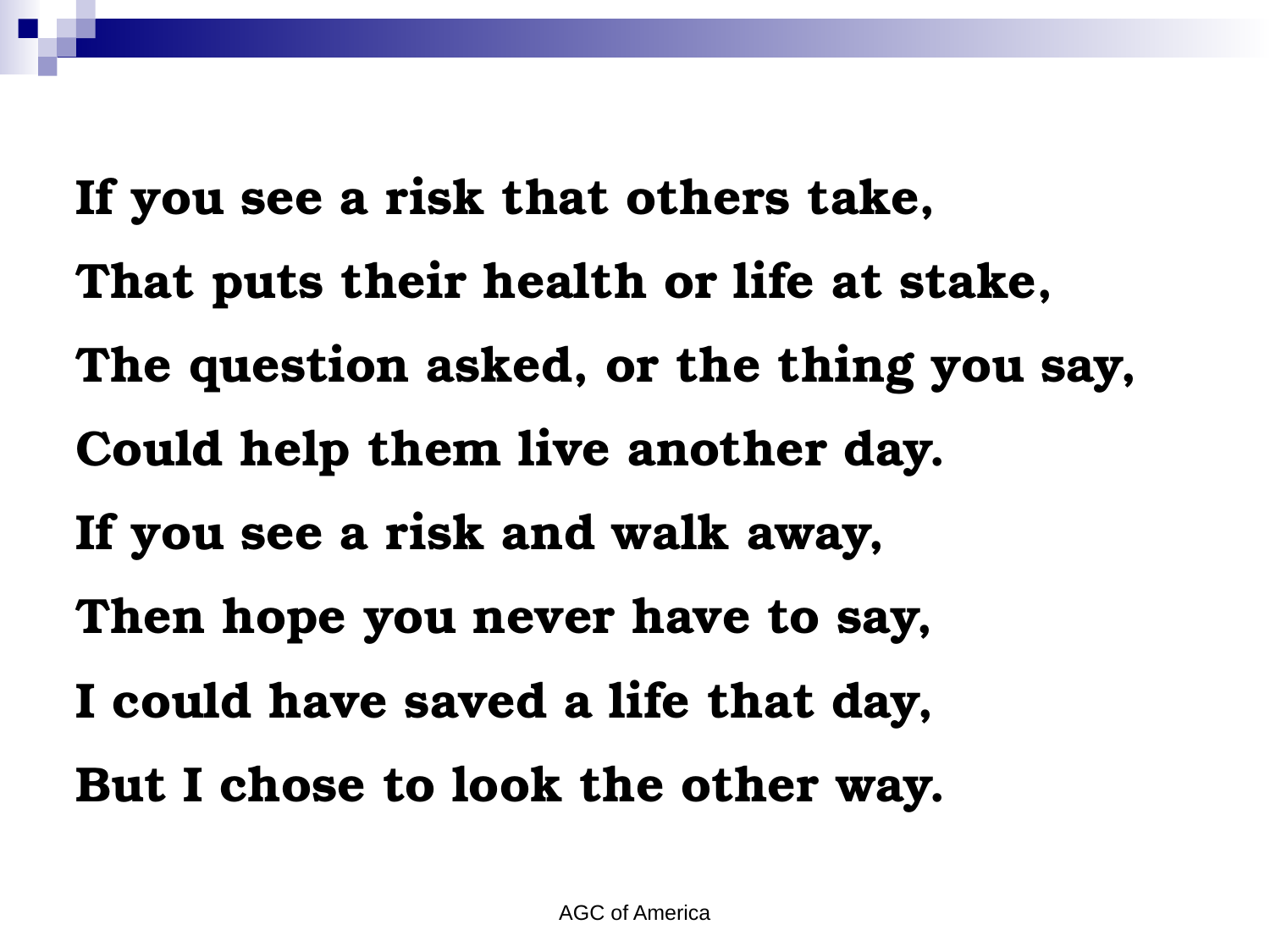

If you see a risk that others take,
That puts their health or life at stake,
The question asked, or the thing you say,
Could help them live another day.
If you see a risk and walk away,
Then hope you never have to say,
I could have saved a life that day,
But I chose to look the other way.

AGC of America